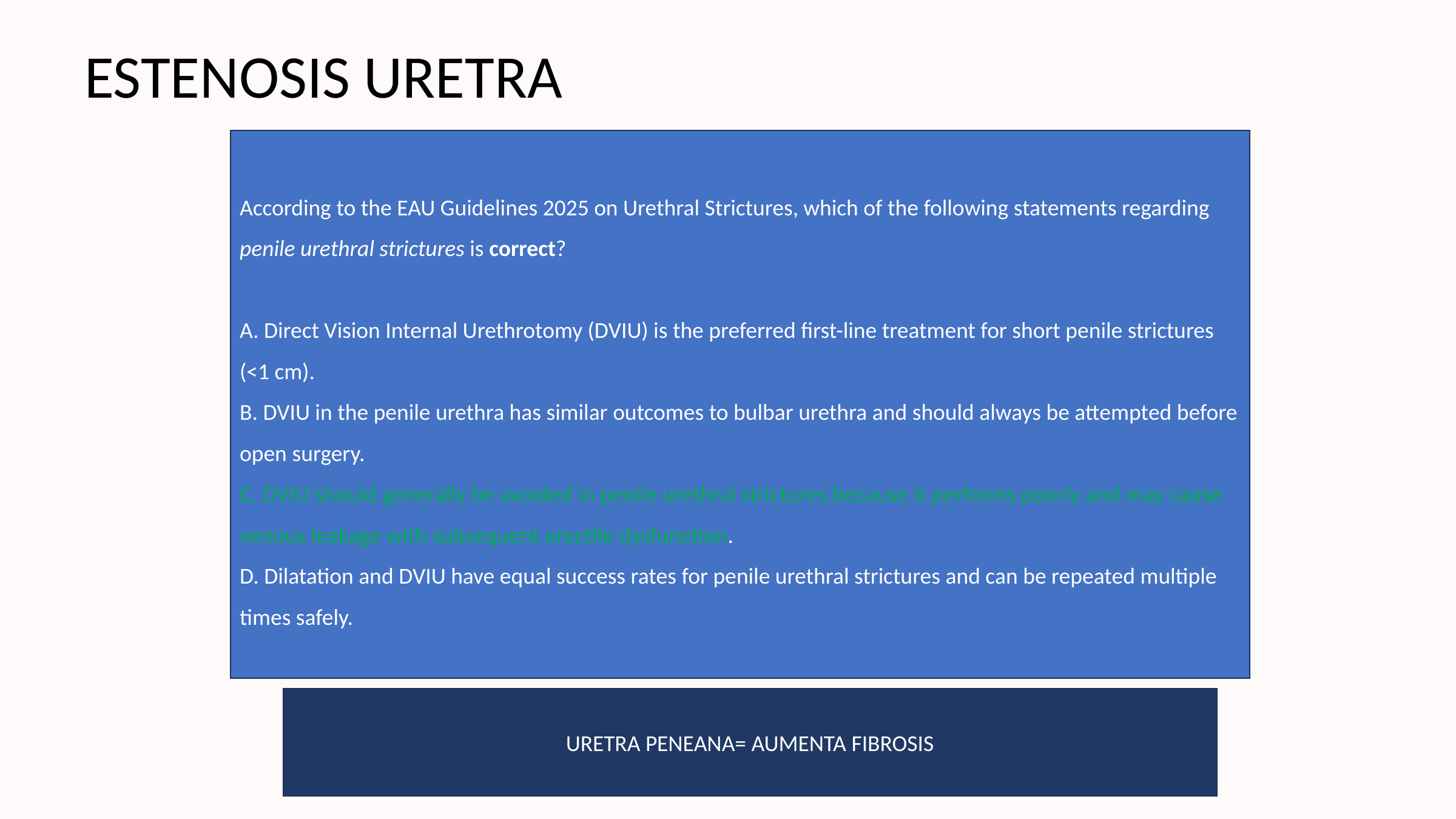

ESTENOSIS URETRA
According to the EAU Guidelines 2025 on Urethral Strictures, which of the following statements regarding penile urethral strictures is correct?

A. Direct Vision Internal Urethrotomy (DVIU) is the preferred first-line treatment for short penile strictures (<1 cm).
B. DVIU in the penile urethra has similar outcomes to bulbar urethra and should always be attempted before open surgery.
C. DVIU should generally be avoided in penile urethral strictures because it performs poorly and may cause venous leakage with subsequent erectile dysfunction.
D. Dilatation and DVIU have equal success rates for penile urethral strictures and can be repeated multiple times safely.

URETRA PENEANA= AUMENTA FIBROSIS